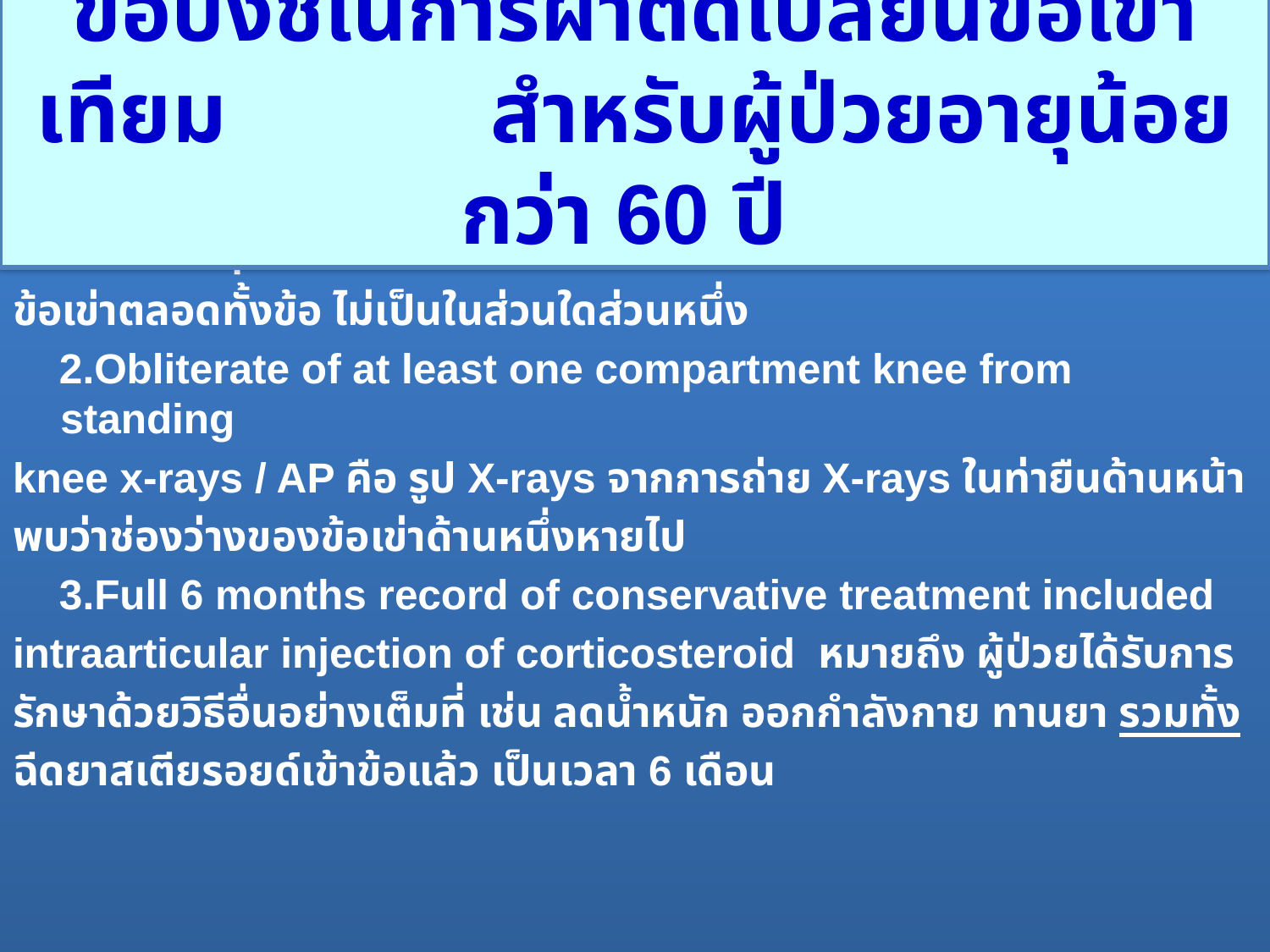

ข้อบ่งชี้ในการผ่าตัดเปลี่ยนข้อเข่าเทียม            สำหรับผู้ป่วยอายุน้อยกว่า 60 ปี
#
    1.Tricompartment knee osteoarthritis หมายถึง  มีการเสื่อมของ
ข้อเข่าตลอดทั้งข้อ ไม่เป็นในส่วนใดส่วนหนึ่ง
    2.Obliterate of at least one compartment knee from standing
knee x-rays / AP คือ รูป X-rays จากการถ่าย X-rays ในท่ายืนด้านหน้า
พบว่าช่องว่างของข้อเข่าด้านหนึ่งหายไป
    3.Full 6 months record of conservative treatment included
intraarticular injection of corticosteroid  หมายถึง ผู้ป่วยได้รับการ
รักษาด้วยวิธีอื่นอย่างเต็มที่ เช่น ลดน้ำหนัก ออกกำลังกาย ทานยา รวมทั้ง
ฉีดยาสเตียรอยด์เข้าข้อแล้ว เป็นเวลา 6 เดือน